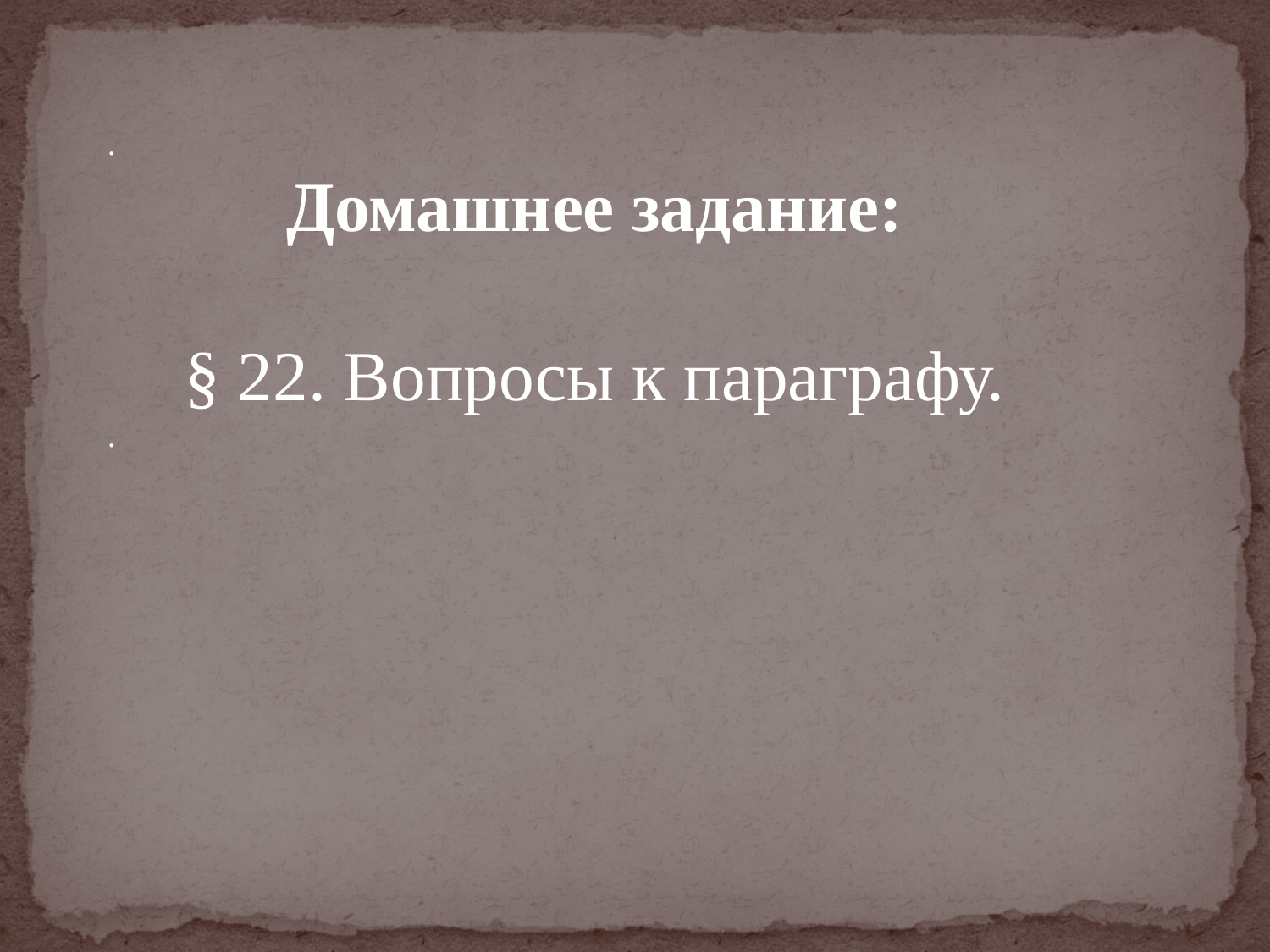

.
Домашнее задание:

§ 22. Вопросы к параграфу.
.